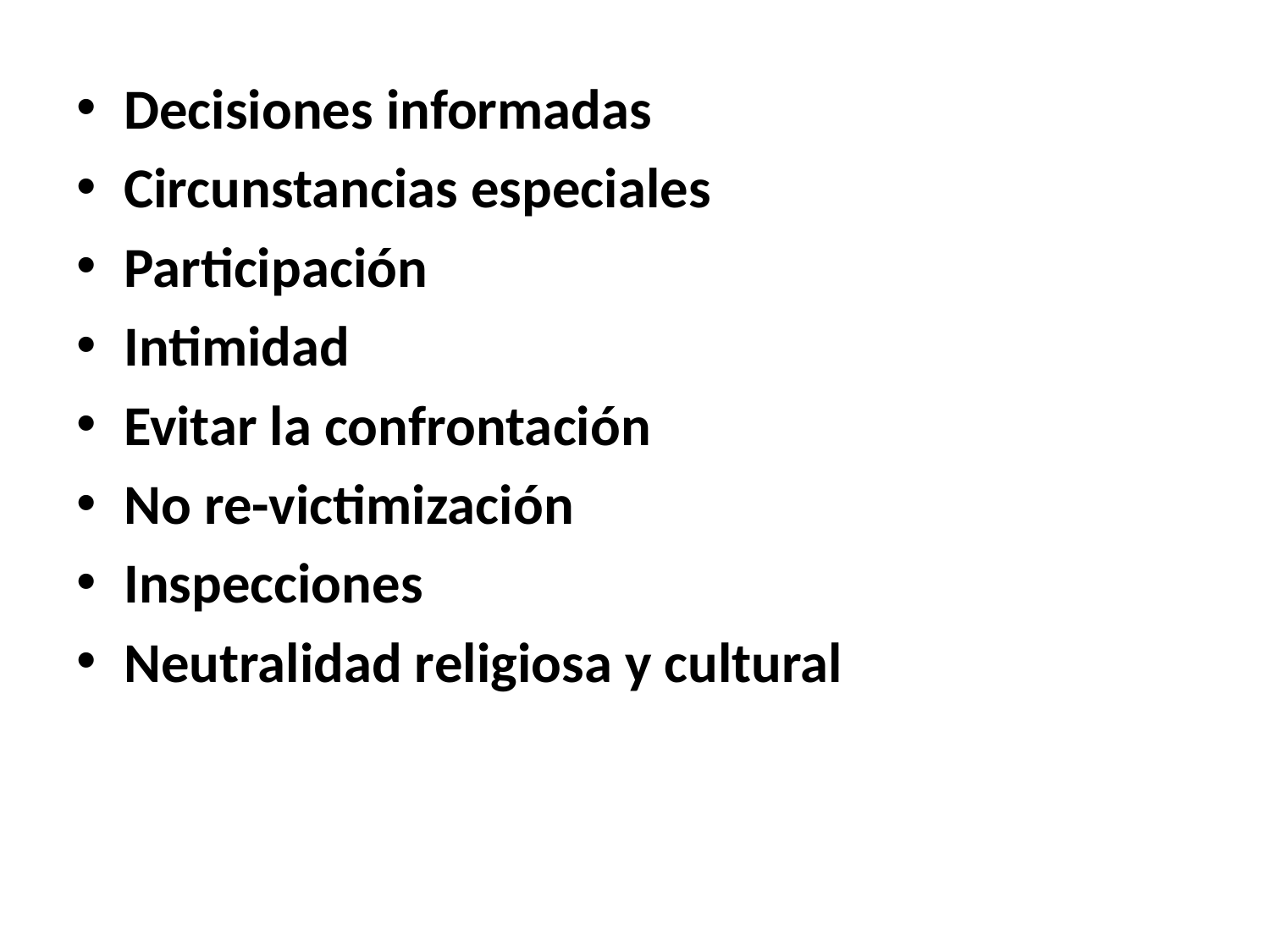

#
Decisiones informadas
Circunstancias especiales
Participación
Intimidad
Evitar la confrontación
No re-victimización
Inspecciones
Neutralidad religiosa y cultural